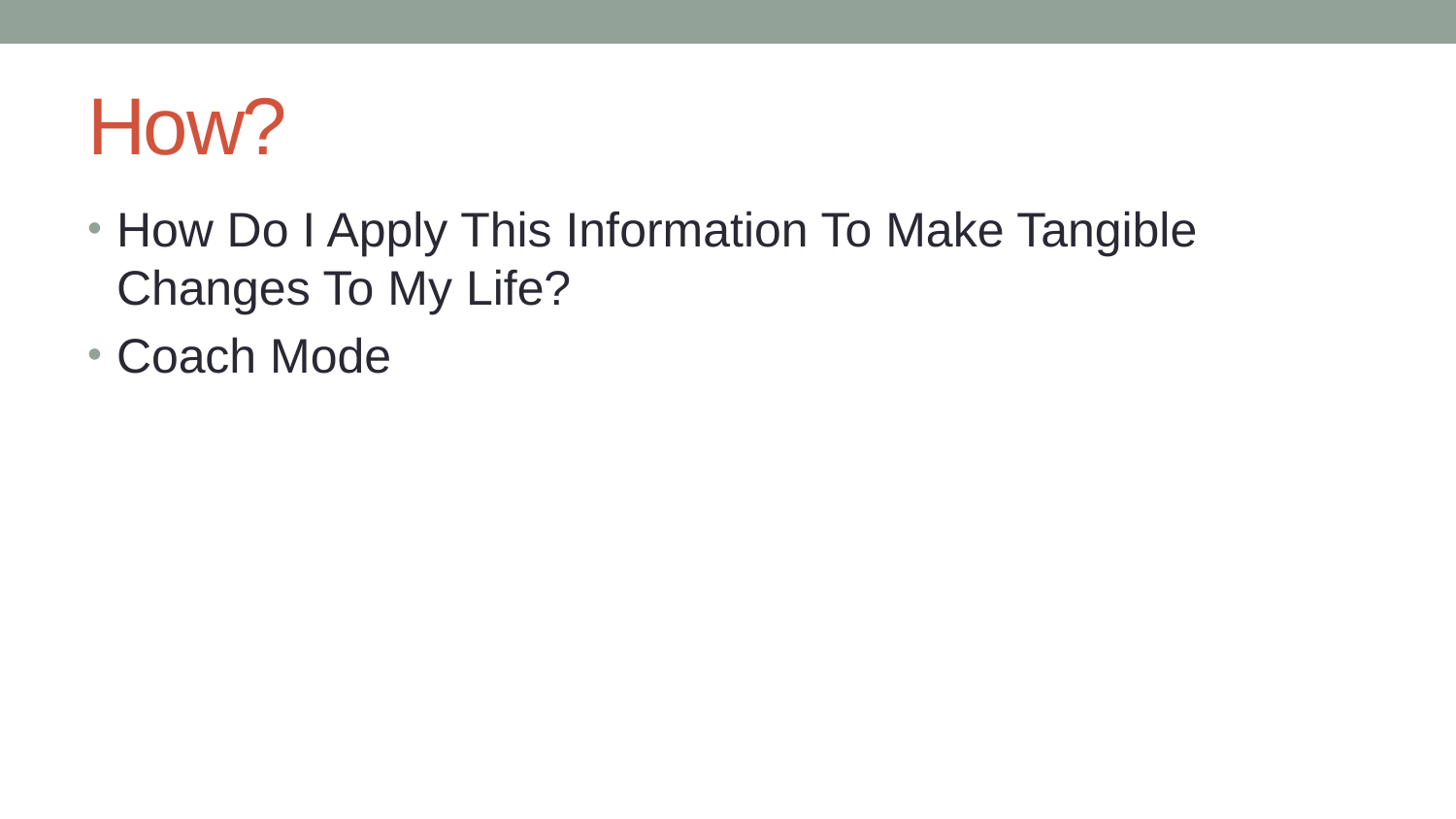

# How?
How Do I Apply This Information To Make Tangible Changes To My Life?
Coach Mode